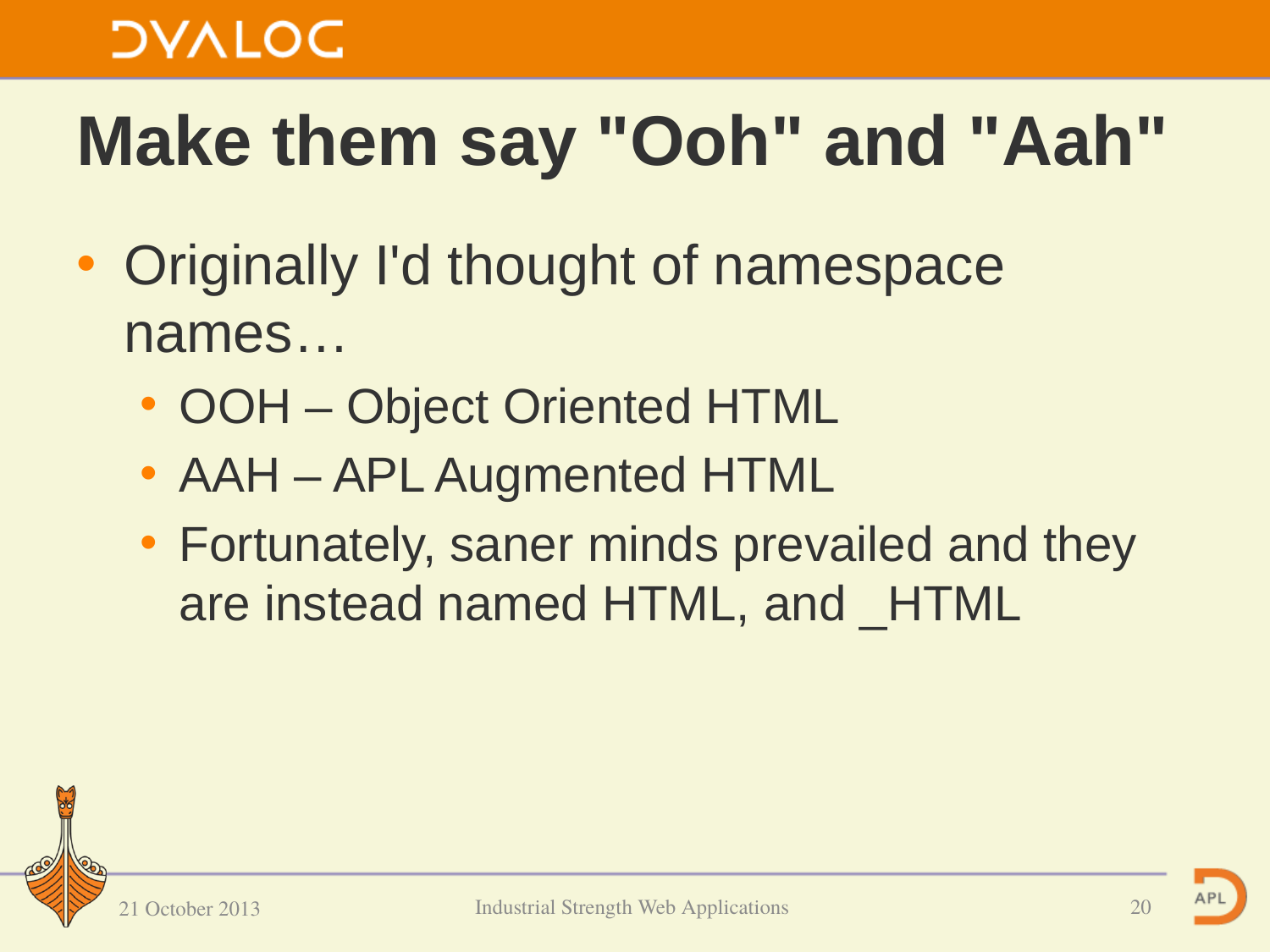

# Make them say "Ooh" and "Aah"
Originally I'd thought of namespace names…
OOH – Object Oriented HTML
AAH – APL Augmented HTML
Fortunately, saner minds prevailed and they are instead named HTML, and _HTML
21 October 2013
 Industrial Strength Web Applications
20